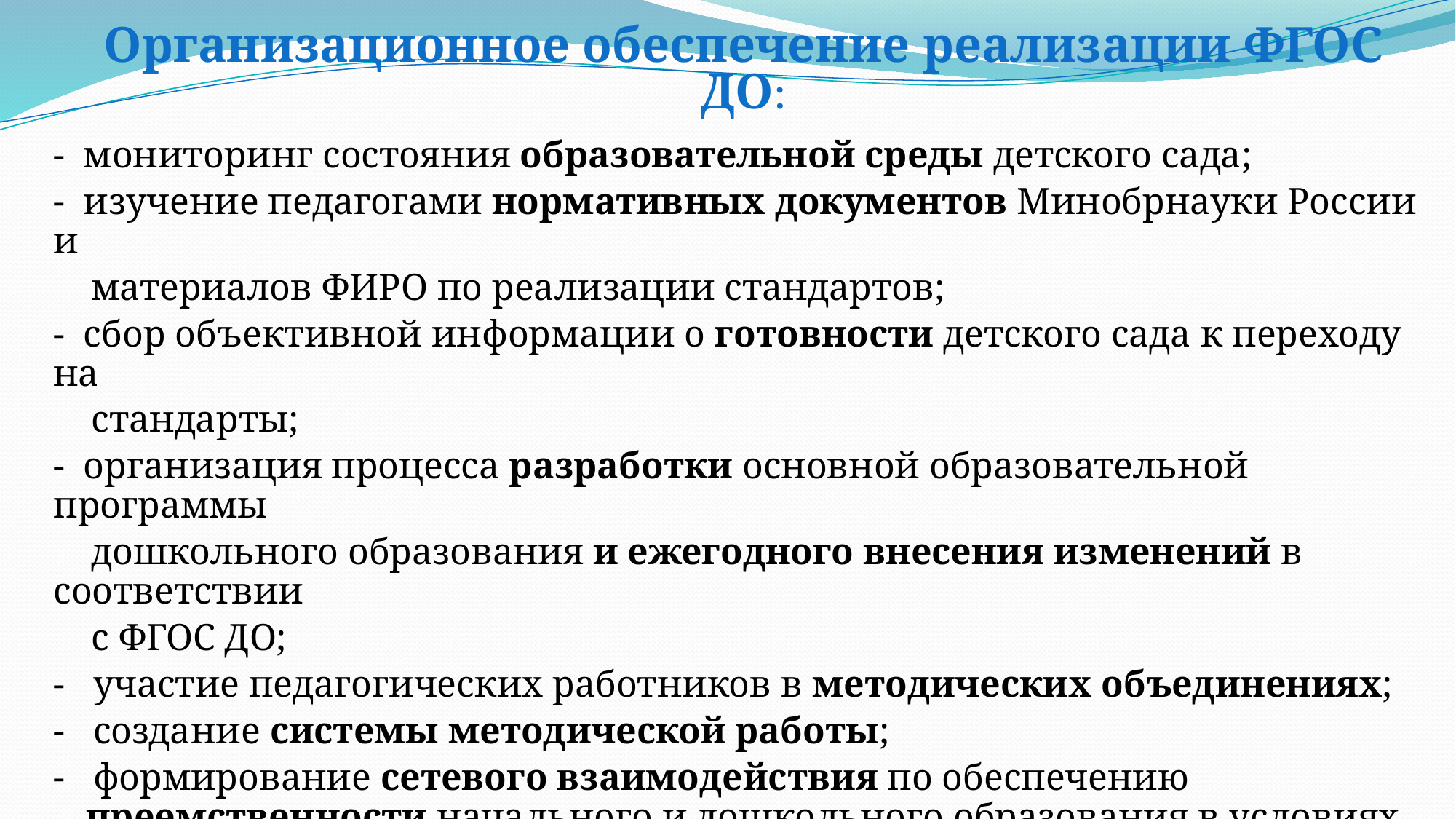

# Организационное обеспечение реализации ФГОС ДО:
-  мониторинг состояния образовательной среды детского сада;
-  изучение педагогами нормативных документов Минобрнауки России и
    материалов ФИРО по реализации стандартов;
-  сбор объективной информации о готовности детского сада к переходу на
    стандарты;
-  организация процесса разработки основной образовательной программы
    дошкольного образования и ежегодного внесения изменений в соответствии
    с ФГОС ДО;
-   участие педагогических работников в методических объединениях;
-   создание системы методической работы;
-   формирование сетевого взаимодействия по обеспечению преемственности начального и дошкольного образования в условиях реализации ФГОС ДО;
-  организация мониторинга условий реализации и отчетности детского сада по реализации ФГОС ДО.